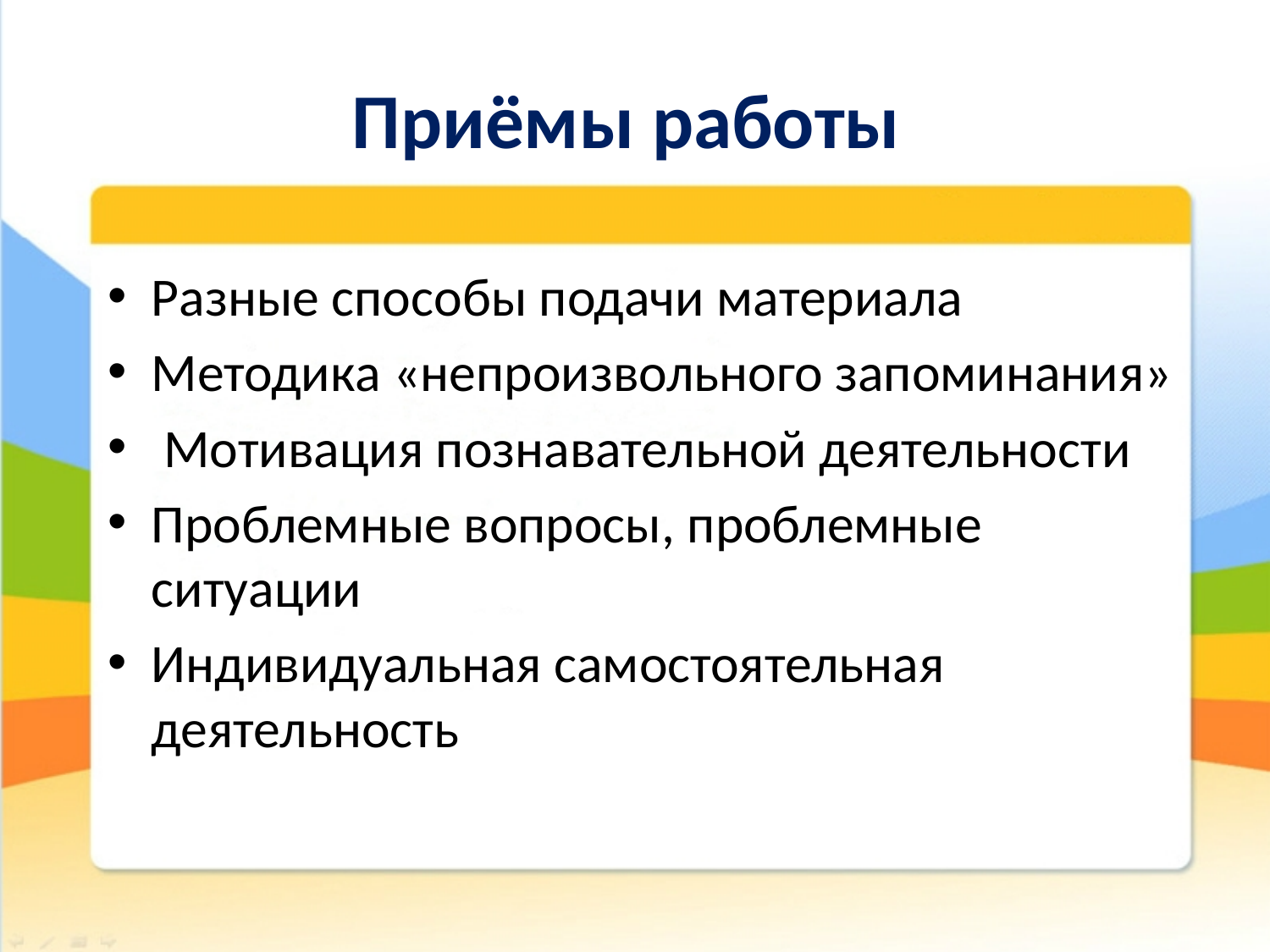

# Приёмы работы
Разные способы подачи материала
Методика «непроизвольного запоминания»
 Мотивация познавательной деятельности
Проблемные вопросы, проблемные ситуации
Индивидуальная самостоятельная  деятельность